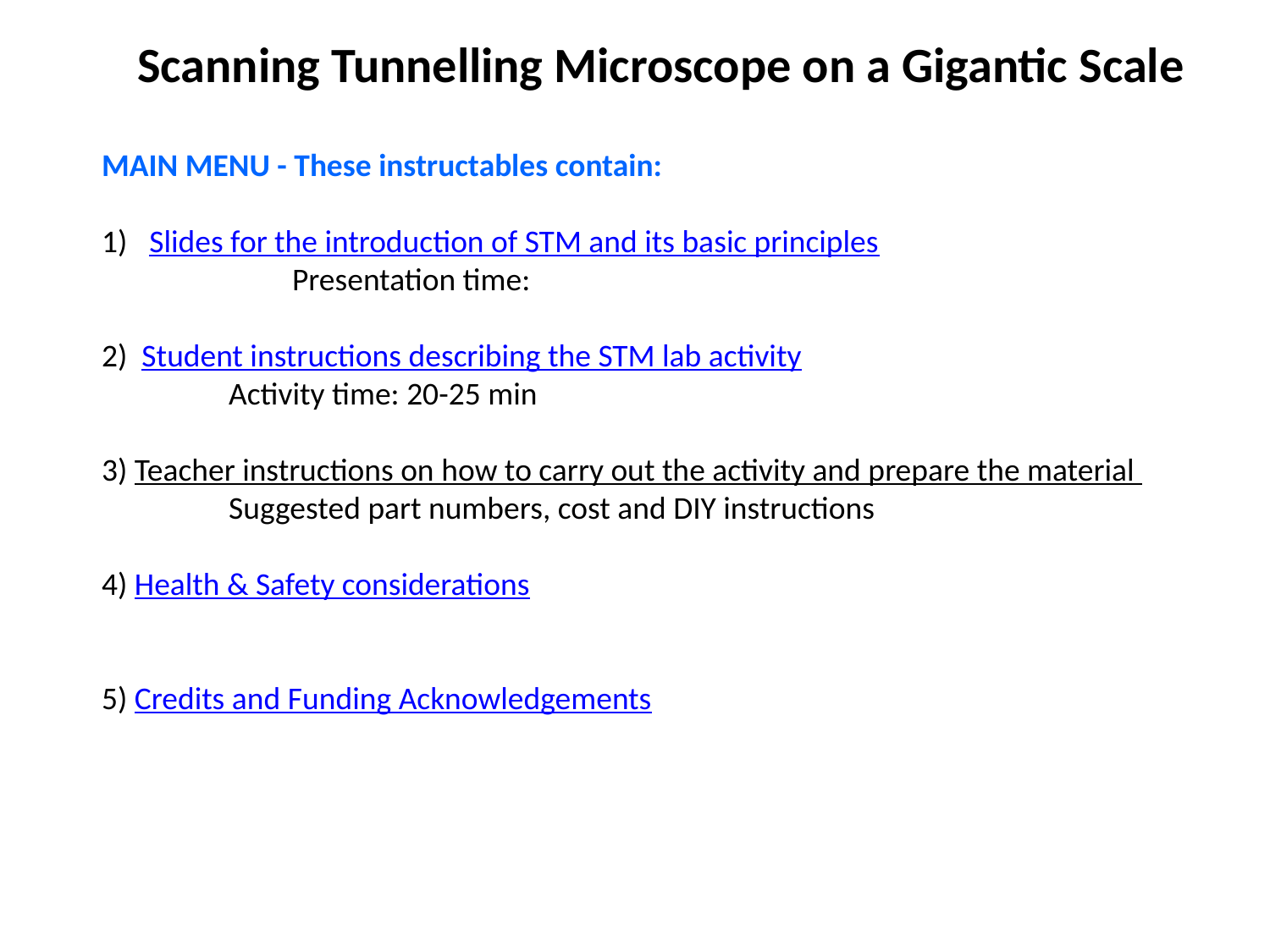

Scanning Tunnelling Microscope on a Gigantic Scale
MAIN MENU - These instructables contain:

Slides for the introduction of STM and its basic principles
	Presentation time:

2)  Student instructions describing the STM lab activity
	Activity time: 20-25 min

3) Teacher instructions on how to carry out the activity and prepare the material 	Suggested part numbers, cost and DIY instructions

4) Health & Safety considerations

5) Credits and Funding Acknowledgements